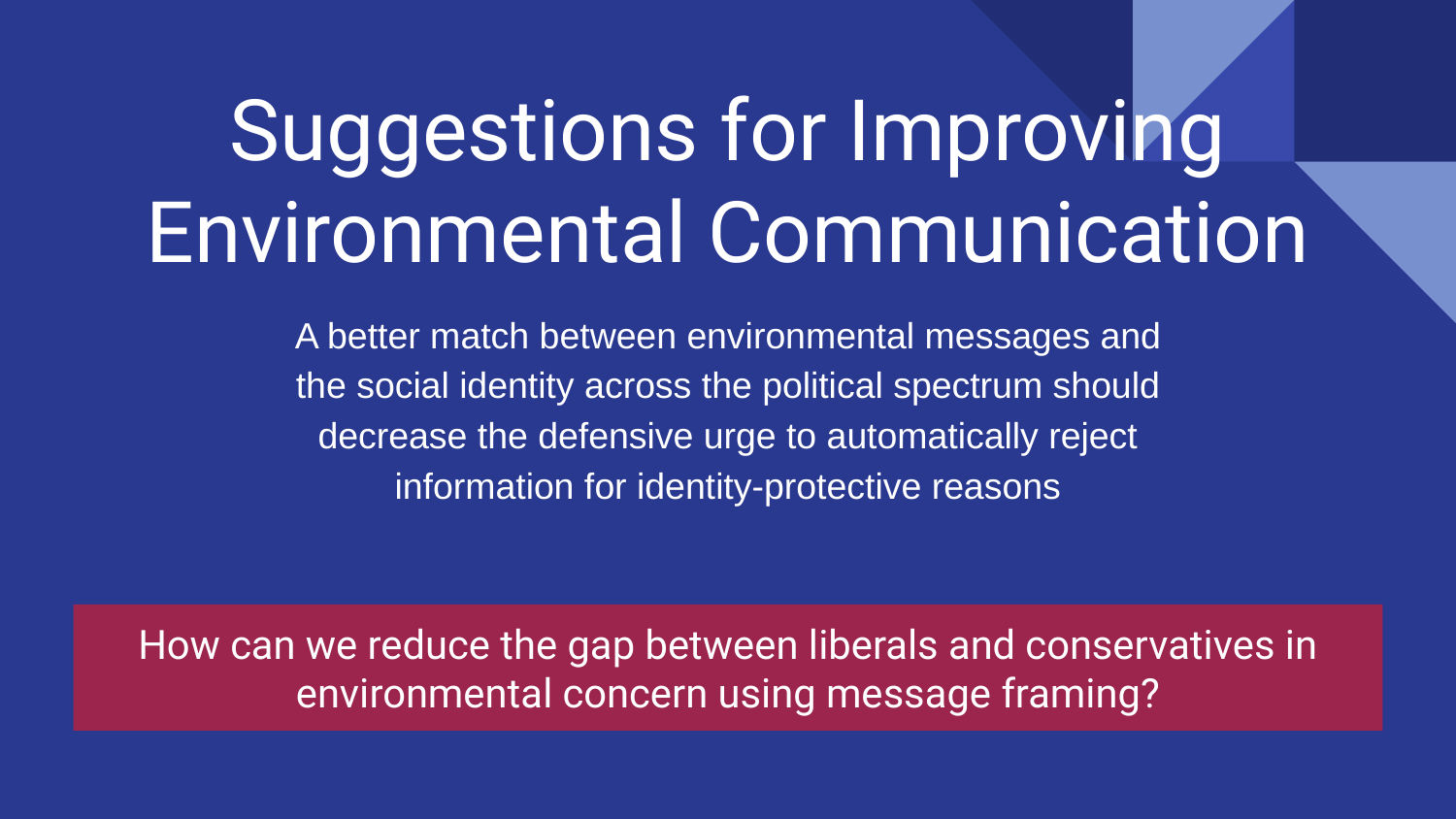

# Suggestions for Improving Environmental Communication
A better match between environmental messages and the social identity across the political spectrum should decrease the defensive urge to automatically reject information for identity-protective reasons

How can we reduce the gap between liberals and conservatives in environmental concern using message framing?